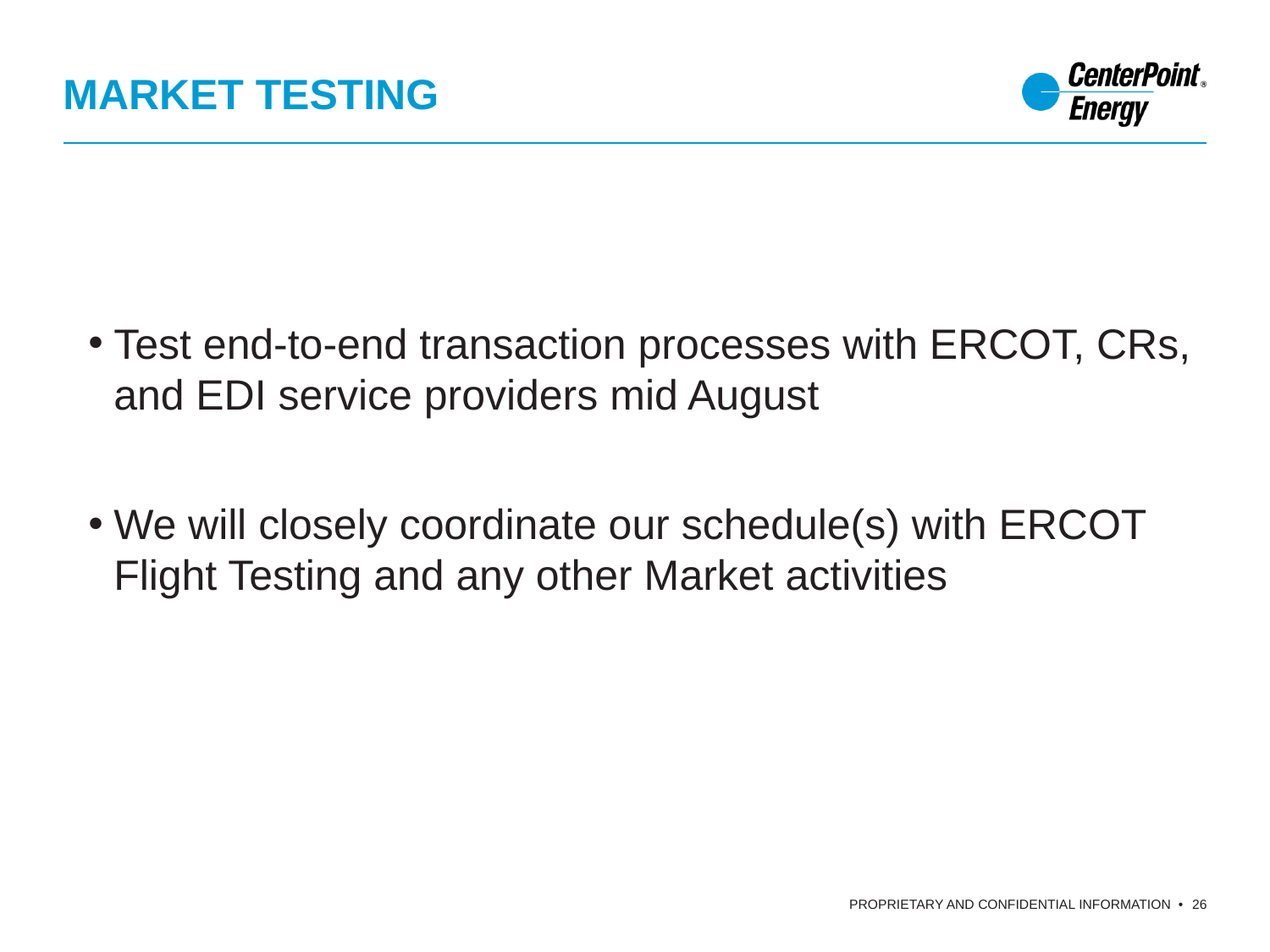

# Market testing

Test end-to-end transaction processes with ERCOT, CRs, and EDI service providers mid August

We will closely coordinate our schedule(s) with ERCOT Flight Testing and any other Market activities

26